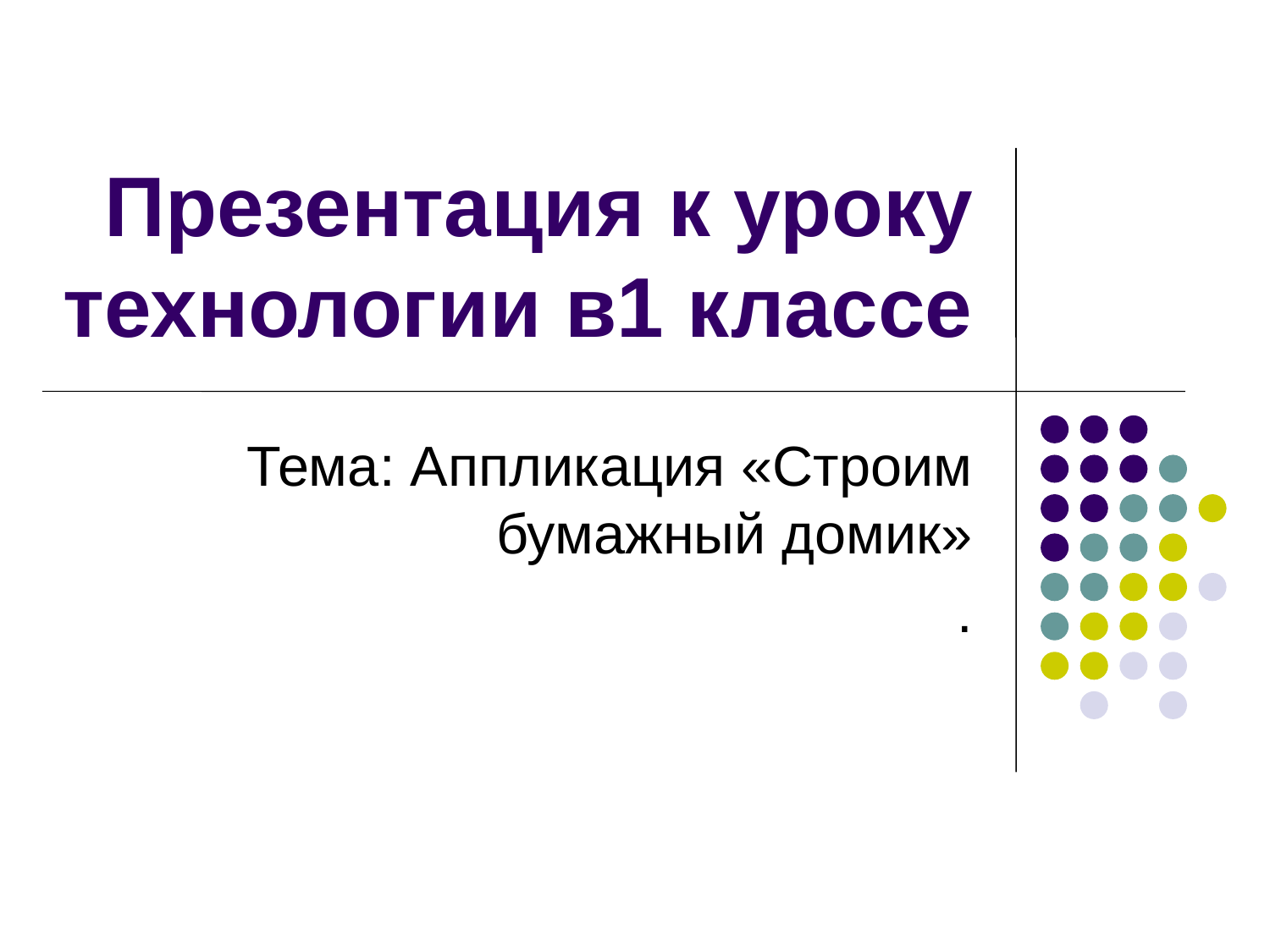

# Презентация к уроку технологии в1 классе
Тема: Аппликация «Строим бумажный домик»
.